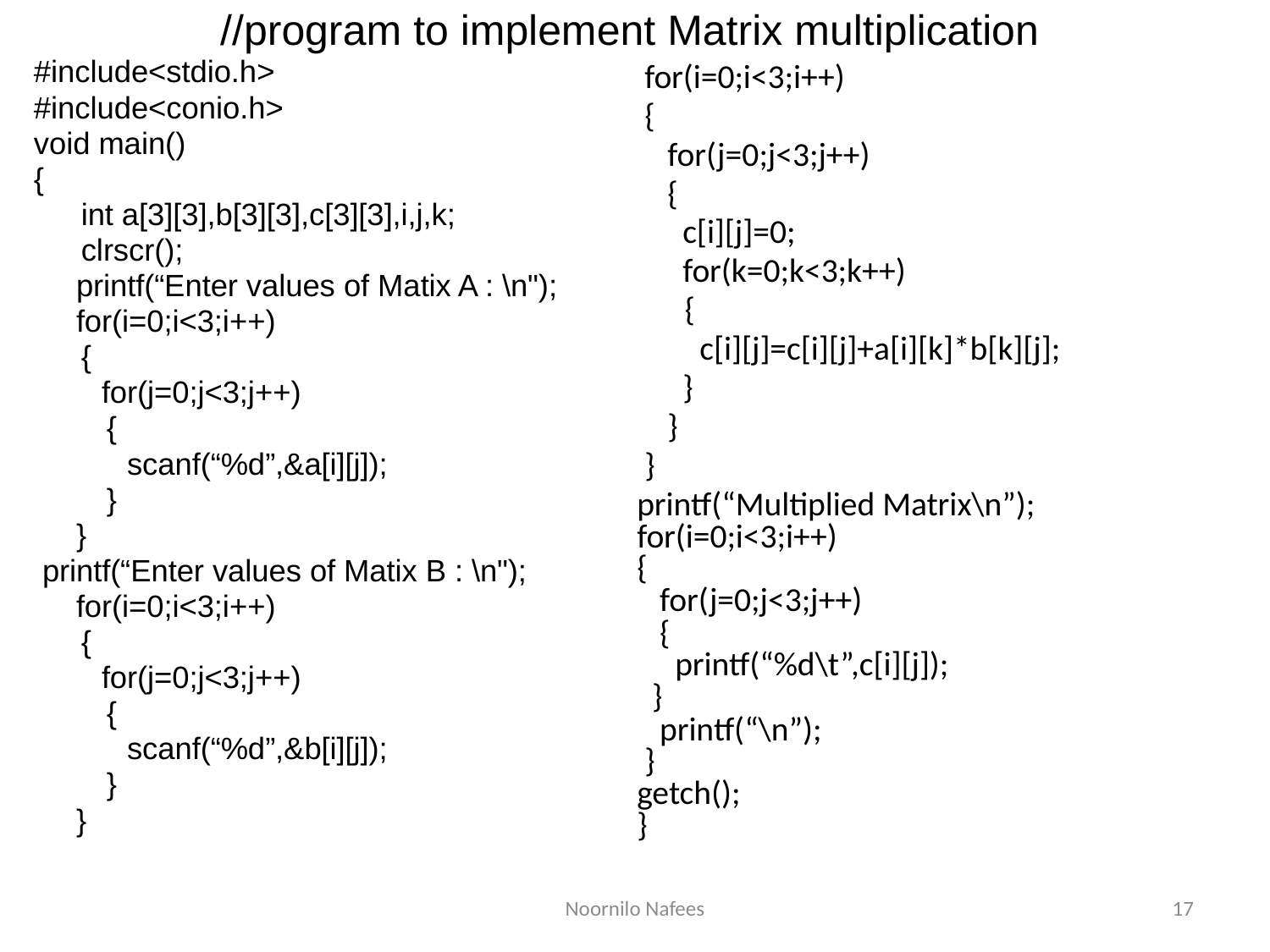

# //program to implement Matrix multiplication
#include<stdio.h>
#include<conio.h>
void main()
{
	int a[3][3],b[3][3],c[3][3],i,j,k;
	clrscr();
     printf(“Enter values of Matix A : \n");
     for(i=0;i<3;i++)
	{
        for(j=0;j<3;j++)
	   {
           scanf(“%d”,&a[i][j]);
	   }
     }
 printf(“Enter values of Matix B : \n");
     for(i=0;i<3;i++)
	{
        for(j=0;j<3;j++)
	   {
           scanf(“%d”,&b[i][j]);
	   }
     }

 for(i=0;i<3;i++)
 {
    for(j=0;j<3;j++)
    {
      c[i][j]=0;
      for(k=0;k<3;k++)
	{
	  c[i][j]=c[i][j]+a[i][k]*b[k][j];
      }
    }
 }
printf(“Multiplied Matrix\n”);
for(i=0;i<3;i++)
{
   for(j=0;j<3;j++)
   {
     printf(“%d\t”,c[i][j]);
  }
   printf(“\n”);
 }
getch();
}
Noornilo Nafees
17